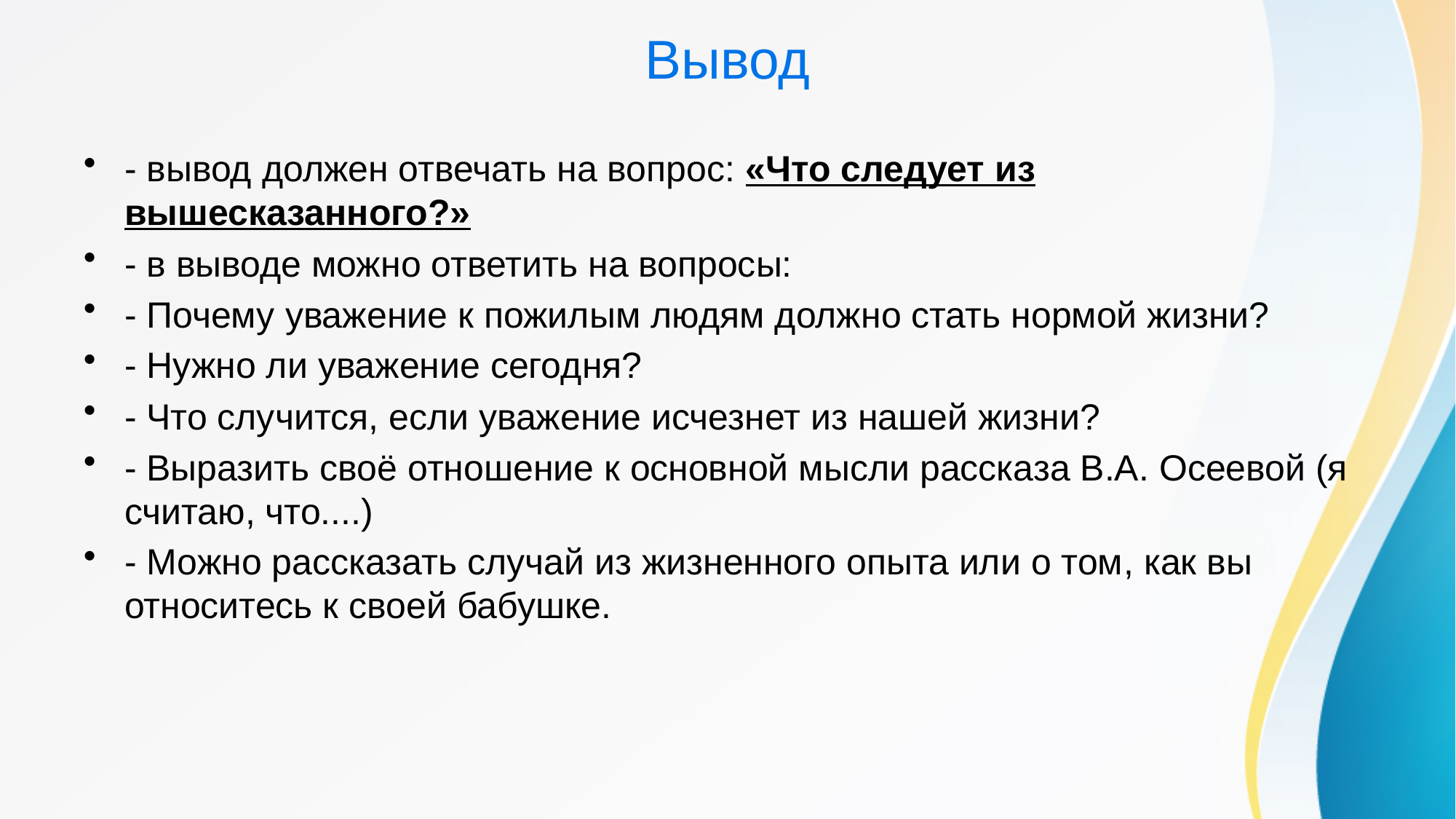

# Вывод
- вывод должен отвечать на вопрос: «Что следует из вышесказанного?»
- в выводе можно ответить на вопросы:
- Почему уважение к пожилым людям должно стать нормой жизни?
- Нужно ли уважение сегодня?
- Что случится, если уважение исчезнет из нашей жизни?
- Выразить своё отношение к основной мысли рассказа В.А. Осеевой (я считаю, что....)
- Можно рассказать случай из жизненного опыта или о том, как вы относитесь к своей бабушке.